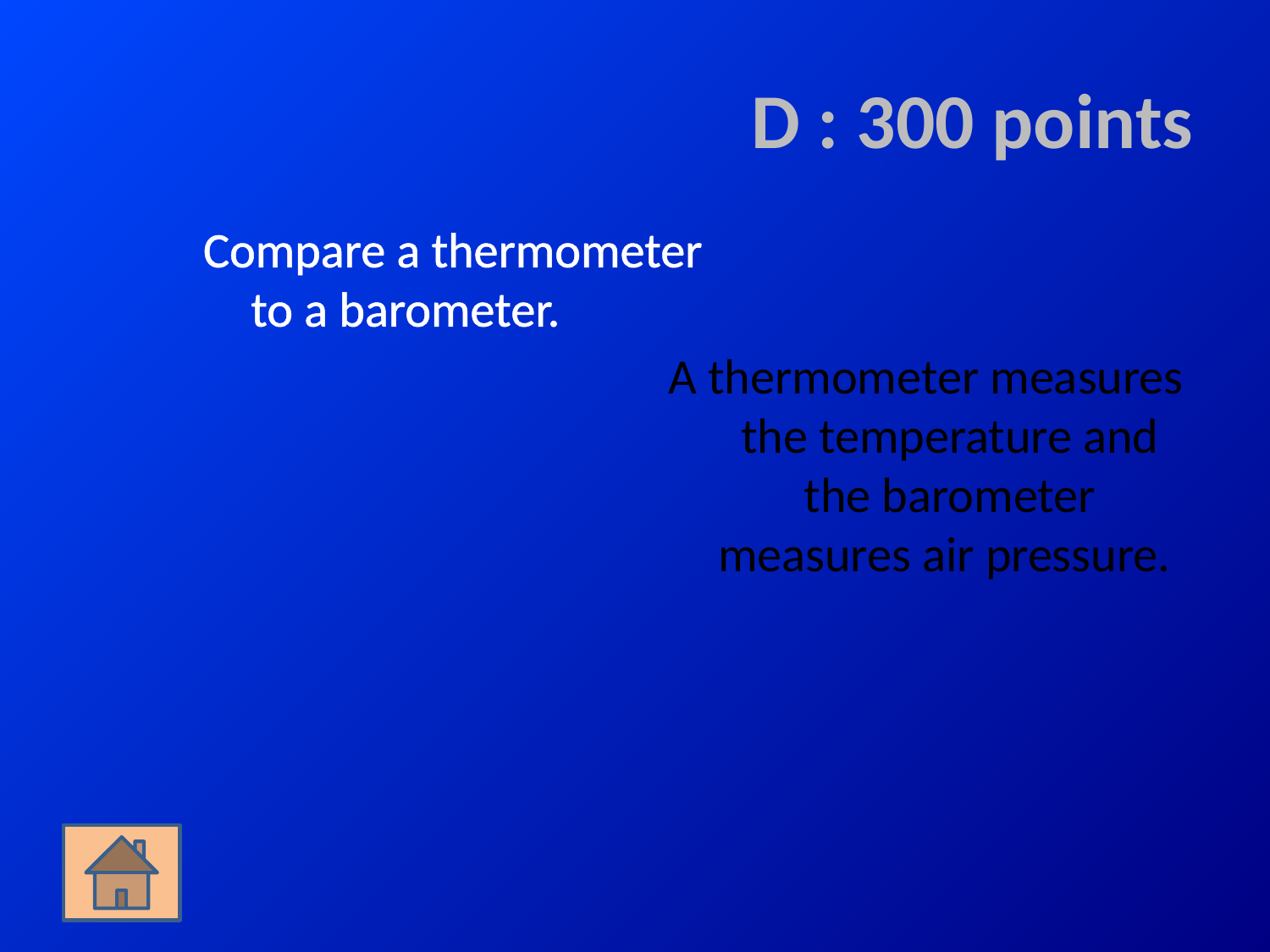

# D : 300 points
Compare a thermometer to a barometer.
A thermometer measures the temperature and the barometer measures air pressure.